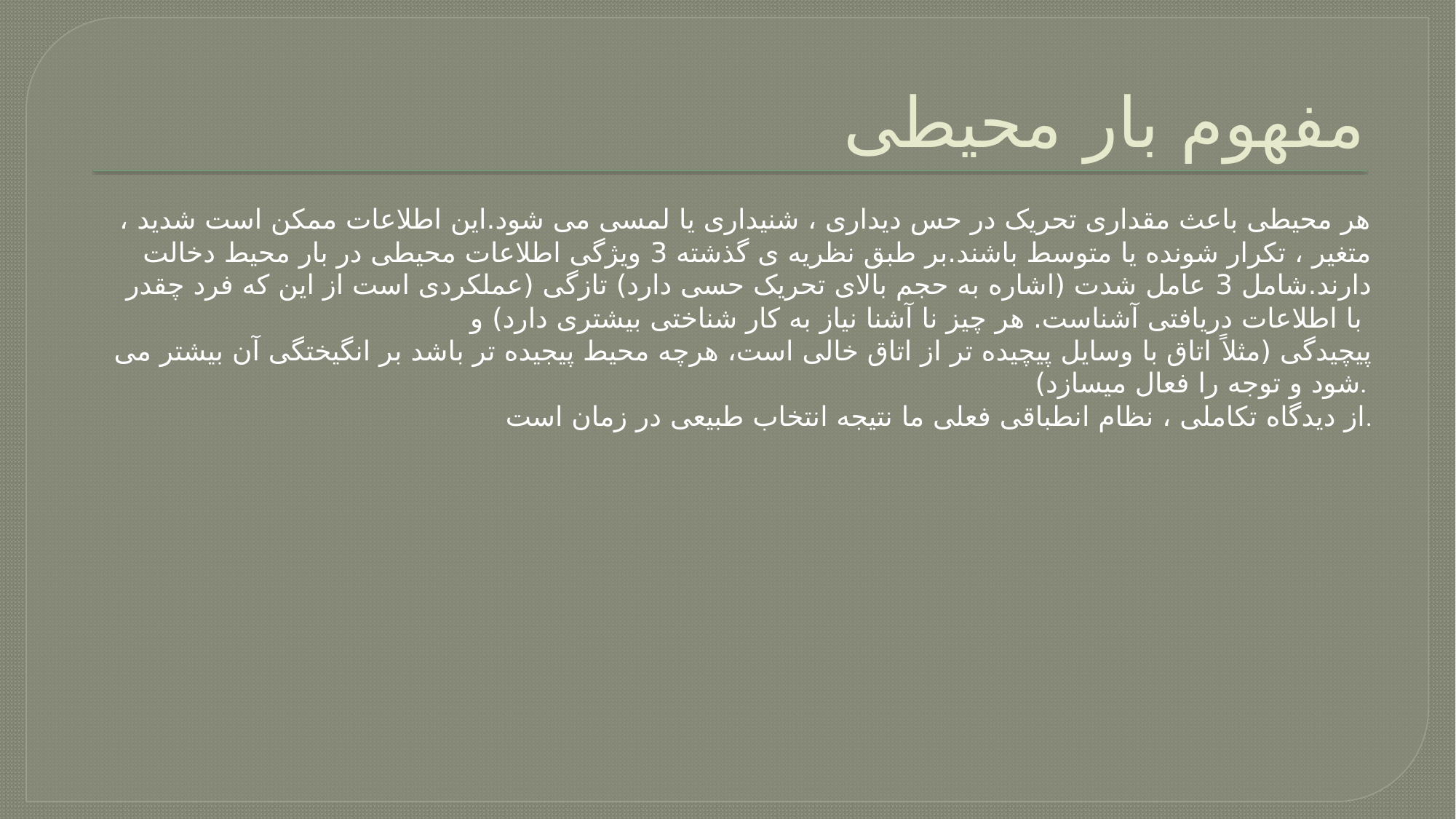

# مفهوم بار محیطی
هر محیطی باعث مقداری تحریک در حس دیداری ، شنیداری یا لمسی می شود.این اطلاعات ممکن است شدید ، متغیر ، تکرار شونده یا متوسط باشند.بر طبق نظریه ی گذشته 3 ویژگی اطلاعات محیطی در بار محیط دخالت دارند.شامل 3 عامل شدت (اشاره به حجم بالای تحریک حسی دارد) تازگی (عملکردی است از این که فرد چقدر با اطلاعات دریافتی آشناست. هر چیز نا آشنا نیاز به کار شناختی بیشتری دارد) و
پیچیدگی (مثلاً اتاق با وسایل پیچیده تر از اتاق خالی است، هرچه محیط پیجیده تر باشد بر انگیختگی آن بیشتر می شود و توجه را فعال میسازد).
از دیدگاه تکاملی ، نظام انطباقی فعلی ما نتیجه انتخاب طبیعی در زمان است.